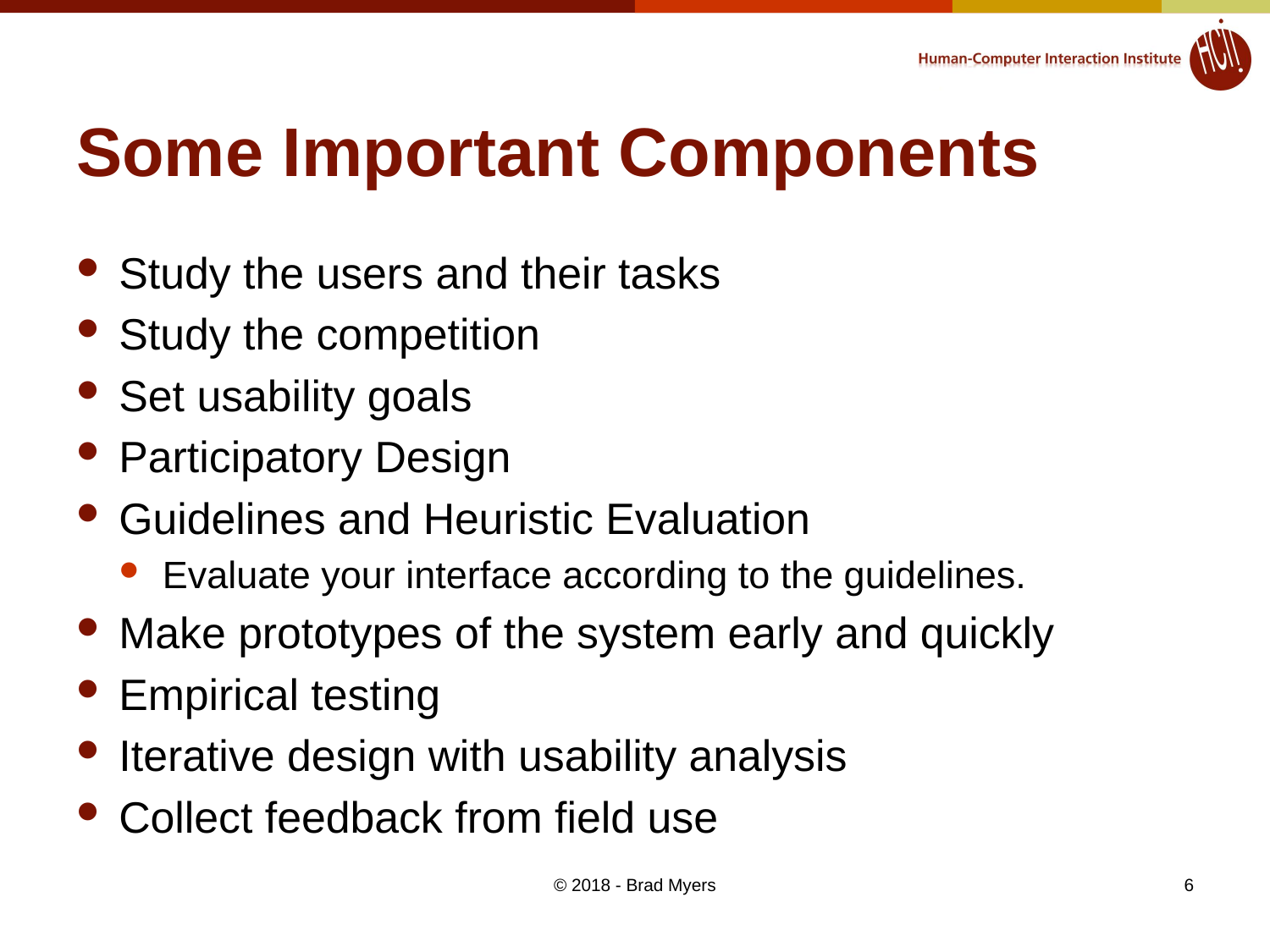

# Some Important Components
Study the users and their tasks
Study the competition
Set usability goals
Participatory Design
Guidelines and Heuristic Evaluation
Evaluate your interface according to the guidelines.
Make prototypes of the system early and quickly
Empirical testing
Iterative design with usability analysis
Collect feedback from field use
© 2018 - Brad Myers
6